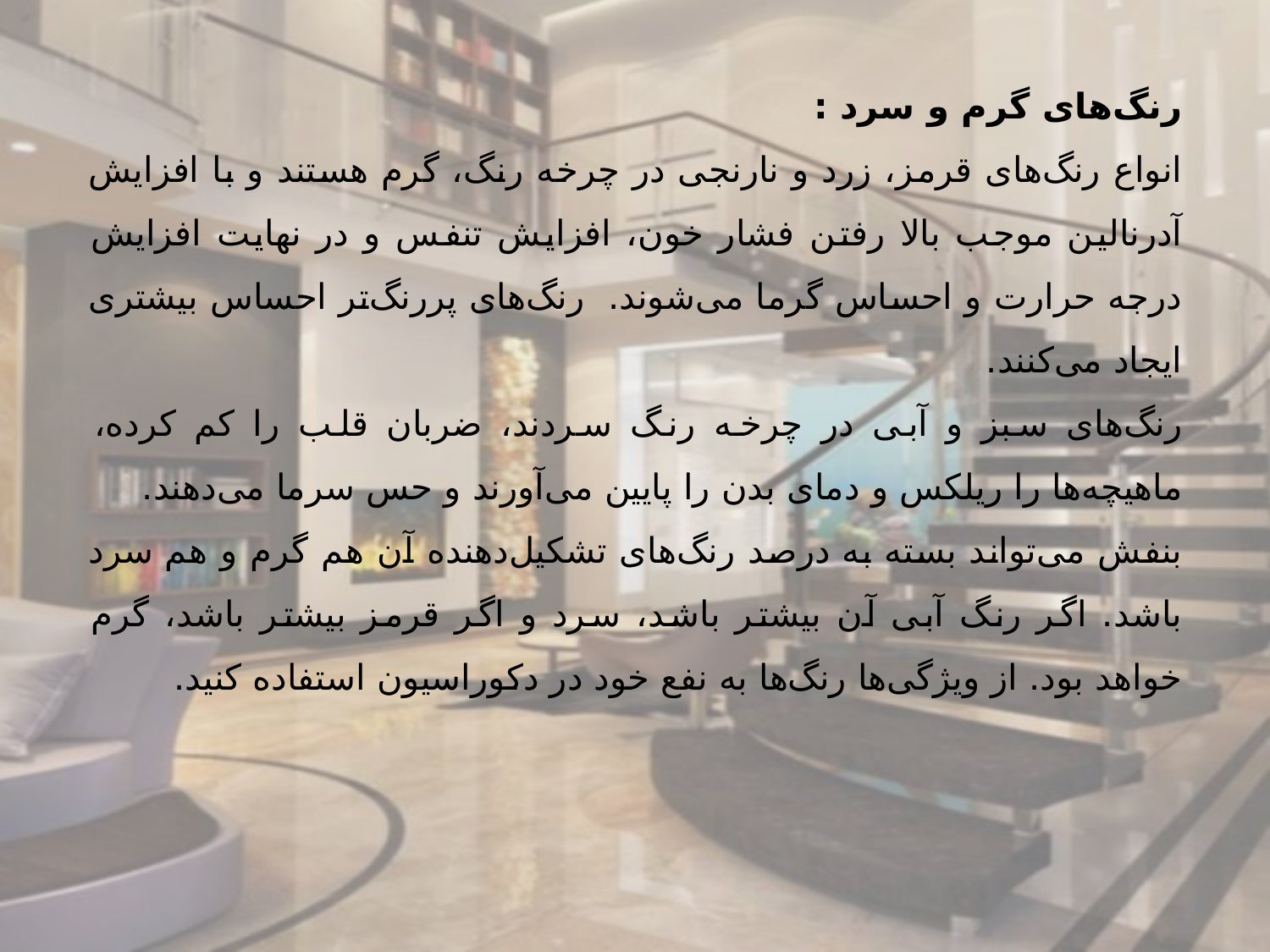

رنگ‌های گرم و سرد :
انواع رنگ‌های قرمز، زرد و نارنجی در چرخه رنگ، گرم هستند و با افزایش آدرنالین موجب بالا رفتن فشار خون، افزایش تنفس و در نهایت افزایش درجه حرارت و احساس گرما می‌شوند.  رنگ‌های پررنگ‌تر احساس بیشتری ایجاد می‌كنند.
رنگ‌های سبز و آبی در چرخه رنگ سردند، ضربان قلب را كم كرده، ماهیچه‌ها را ریلكس و دمای بدن را پایین می‌آورند و حس سرما می‌دهند.
بنفش می‌تواند بسته به درصد رنگ‌های تشكیل‌دهنده آن هم گرم و هم سرد باشد. اگر رنگ آبی آن بیشتر باشد، سرد و اگر قرمز بیشتر باشد، گرم خواهد بود. از ویژگی‌ها رنگ‌ها به نفع خود در دكوراسیون استفاده كنید.